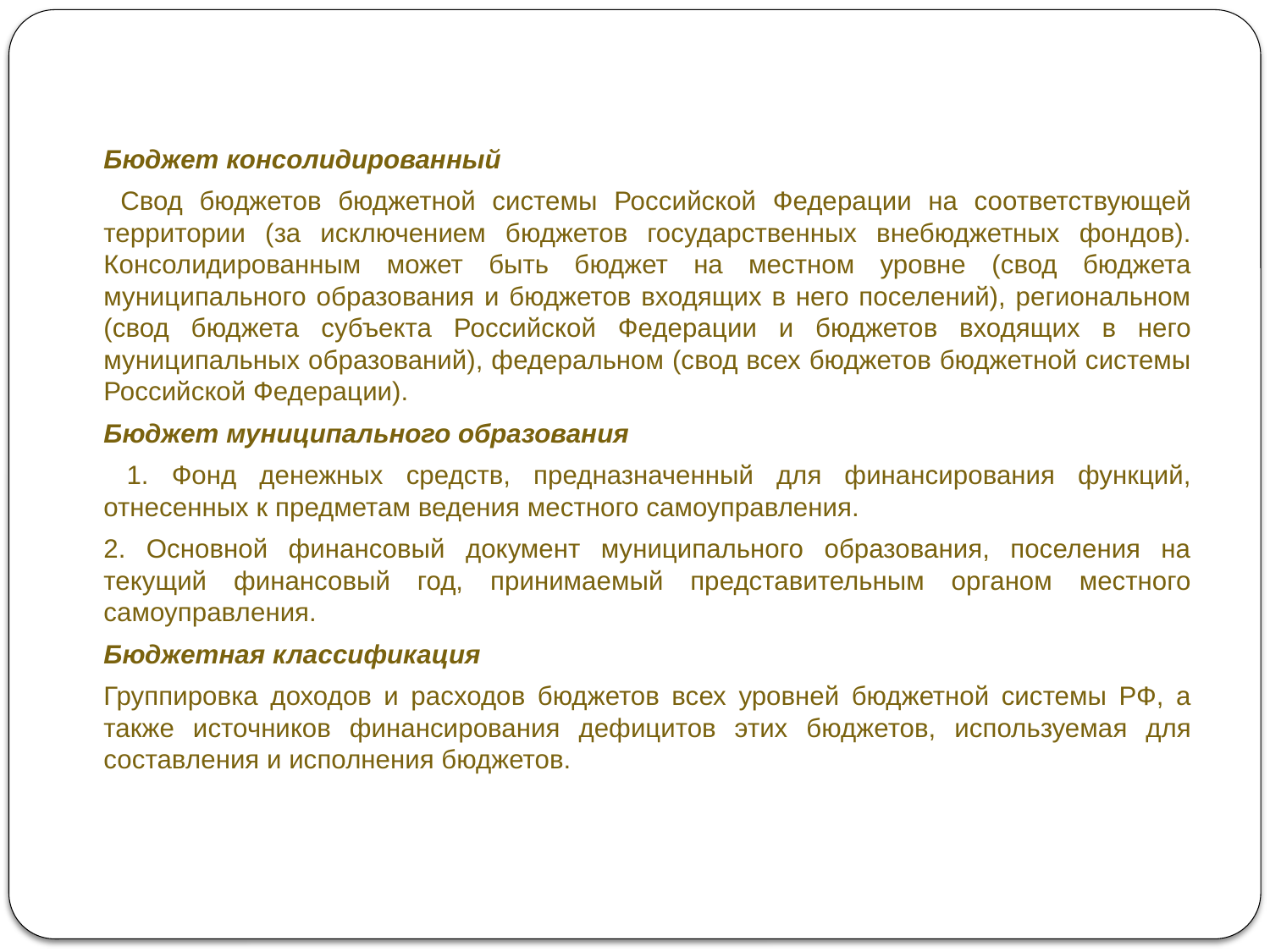

Бюджет консолидированный
 Свод бюджетов бюджетной системы Российской Федерации на соответствующей территории (за исключением бюджетов государственных внебюджетных фондов). Консолидированным может быть бюджет на местном уровне (свод бюджета муниципального образования и бюджетов входящих в него поселений), региональном (свод бюджета субъекта Российской Федерации и бюджетов входящих в него муниципальных образований), федеральном (свод всех бюджетов бюджетной системы Российской Федерации).
Бюджет муниципального образования
 1. Фонд денежных средств, предназначенный для финансирования функций, отнесенных к предметам ведения местного самоуправления.
2. Основной финансовый документ муниципального образования, поселения на текущий финансовый год, принимаемый представительным органом местного самоуправления.
Бюджетная классификация
Группировка доходов и расходов бюджетов всех уровней бюджетной системы РФ, а также источников финансирования дефицитов этих бюджетов, используемая для составления и исполнения бюджетов.